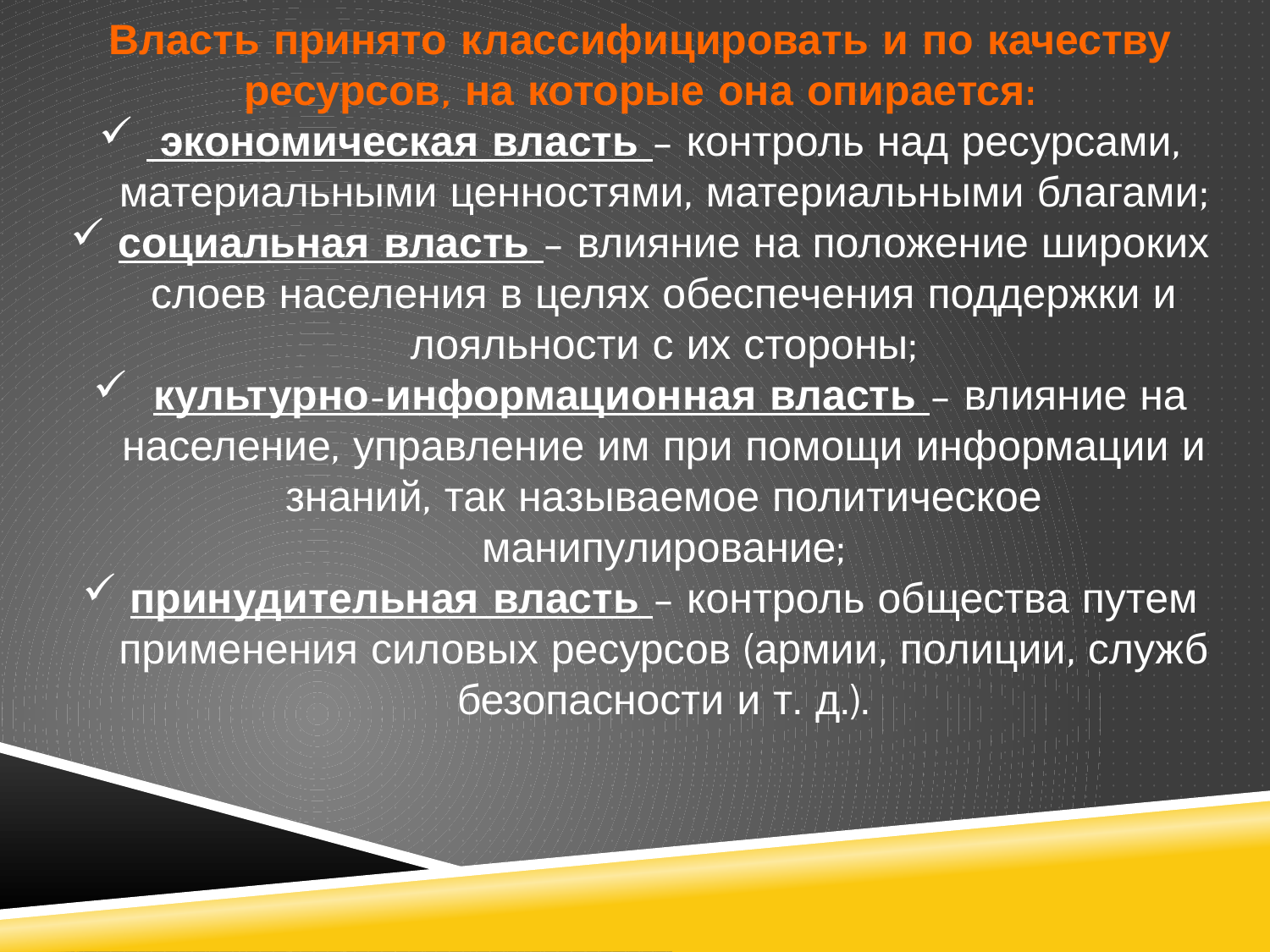

Власть принято классифицировать и по качеству ресурсов, на которые она опирается:
 экономическая власть – контроль над ресурсами, материальными ценностями, материальными благами;
социальная власть – влияние на положение широких слоев населения в целях обеспечения поддержки и лояльности с их стороны;
 культурно-информационная власть – влияние на население, управление им при помощи информации и знаний, так называемое политическое манипулирование;
принудительная власть – контроль общества путем применения силовых ресурсов (армии, полиции, служб безопасности и т. д.).